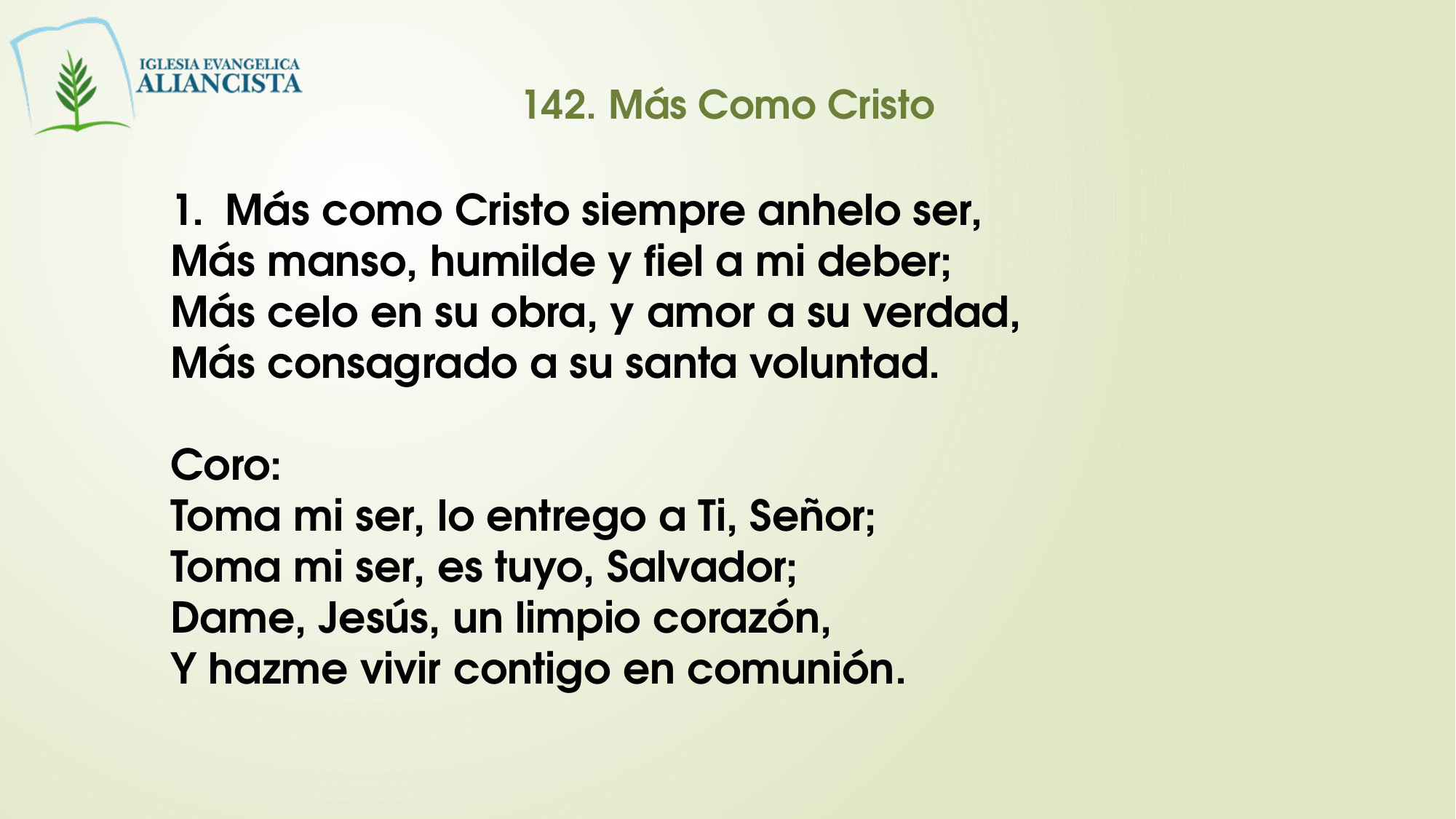

142. Más Como Cristo
Más como Cristo siempre anhelo ser,
Más manso, humilde y fiel a mi deber;
Más celo en su obra, y amor a su verdad,
Más consagrado a su santa voluntad.

Coro:
Toma mi ser, lo entrego a Ti, Señor;
Toma mi ser, es tuyo, Salvador;
Dame, Jesús, un limpio corazón,
Y hazme vivir contigo en comunión.